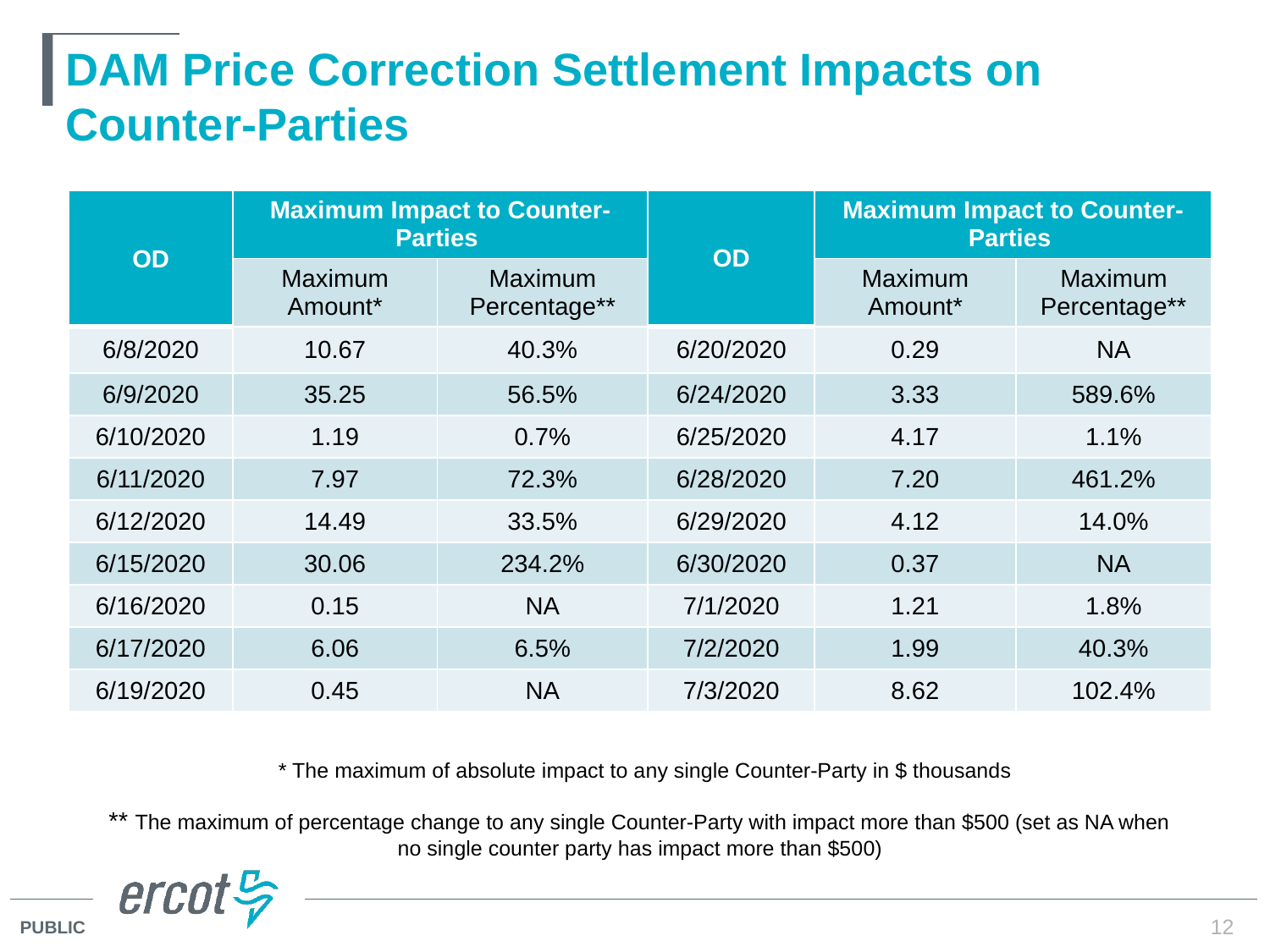

# DAM Price Correction Settlement Impacts on Counter-Parties
| OD | Maximum Impact to Counter-Parties |  | OD | Maximum Impact to Counter-Parties |  |
| --- | --- | --- | --- | --- | --- |
|  | Maximum Amount\* | Maximum Percentage\*\* |  | Maximum Amount\* | Maximum Percentage\*\* |
| 6/8/2020 | 10.67 | 40.3% | 6/20/2020 | 0.29 | NA |
| 6/9/2020 | 35.25 | 56.5% | 6/24/2020 | 3.33 | 589.6% |
| 6/10/2020 | 1.19 | 0.7% | 6/25/2020 | 4.17 | 1.1% |
| 6/11/2020 | 7.97 | 72.3% | 6/28/2020 | 7.20 | 461.2% |
| 6/12/2020 | 14.49 | 33.5% | 6/29/2020 | 4.12 | 14.0% |
| 6/15/2020 | 30.06 | 234.2% | 6/30/2020 | 0.37 | NA |
| 6/16/2020 | 0.15 | NA | 7/1/2020 | 1.21 | 1.8% |
| 6/17/2020 | 6.06 | 6.5% | 7/2/2020 | 1.99 | 40.3% |
| 6/19/2020 | 0.45 | NA | 7/3/2020 | 8.62 | 102.4% |
* The maximum of absolute impact to any single Counter-Party in $ thousands
** The maximum of percentage change to any single Counter-Party with impact more than $500 (set as NA when no single counter party has impact more than $500)
12